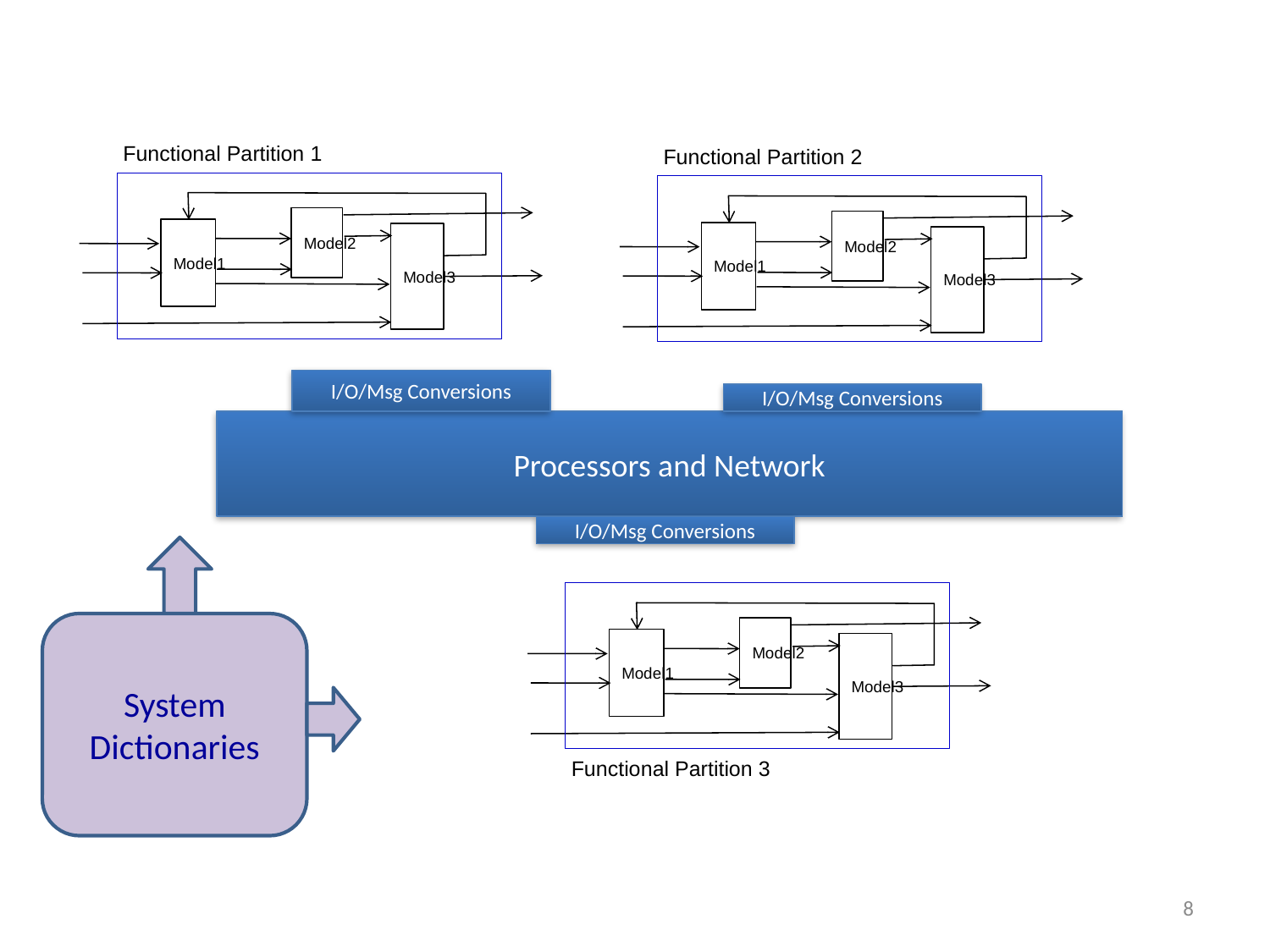

Functional Partition 1
Functional Partition 2

Model2
Model2
Model1
Model1
Model3
Model3
I/O/Msg Conversions
I/O/Msg Conversions
Processors and Network
I/O/Msg Conversions

System Dictionaries
Model2
Model1
Model3

Functional Partition 3
8